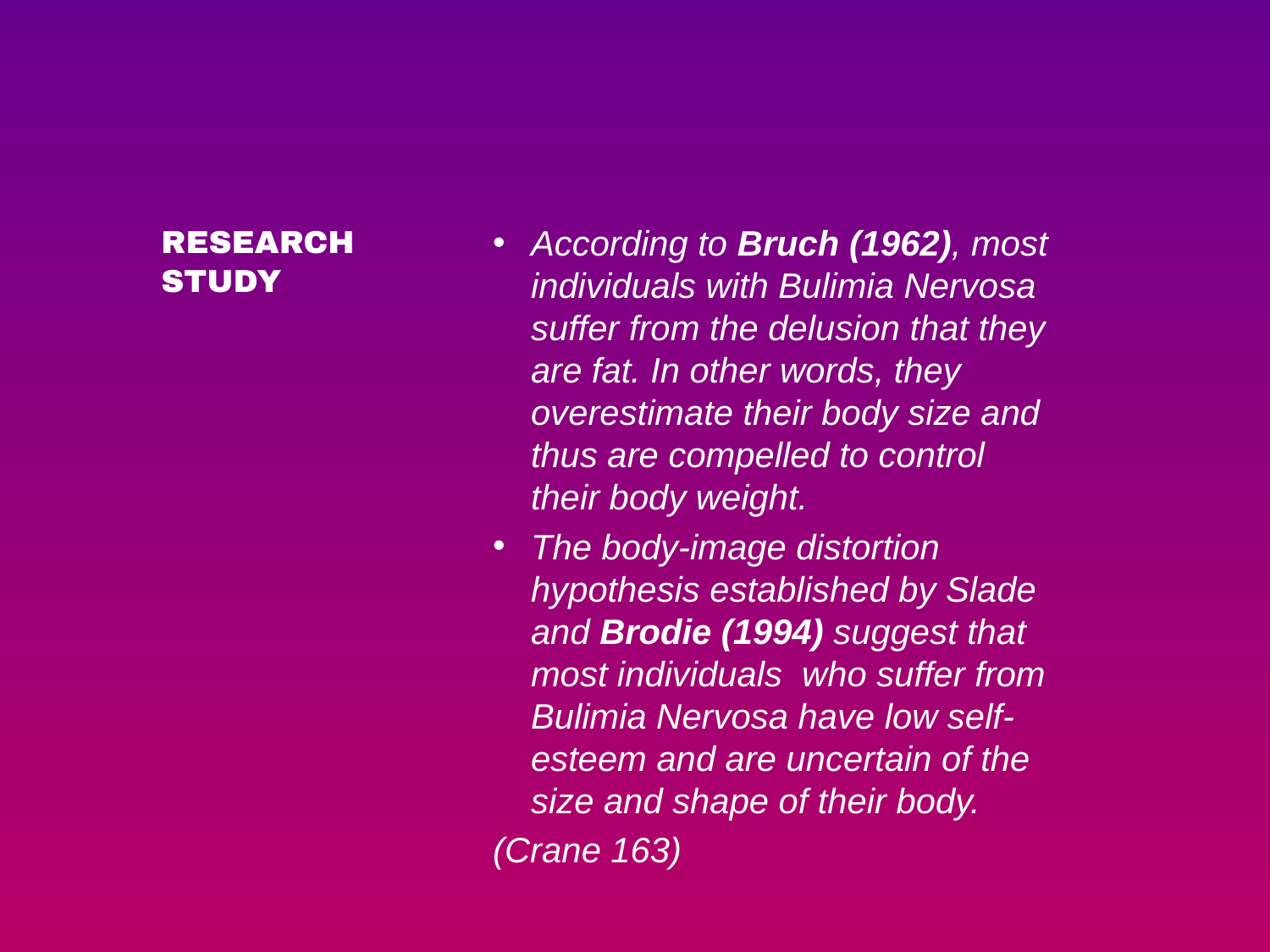

According to Bruch (1962), most individuals with Bulimia Nervosa suffer from the delusion that they are fat. In other words, they overestimate their body size and thus are compelled to control their body weight.
The body-image distortion hypothesis established by Slade and Brodie (1994) suggest that most individuals  who suffer from Bulimia Nervosa have low self-esteem and are uncertain of the size and shape of their body.
(Crane 163)

# Research study